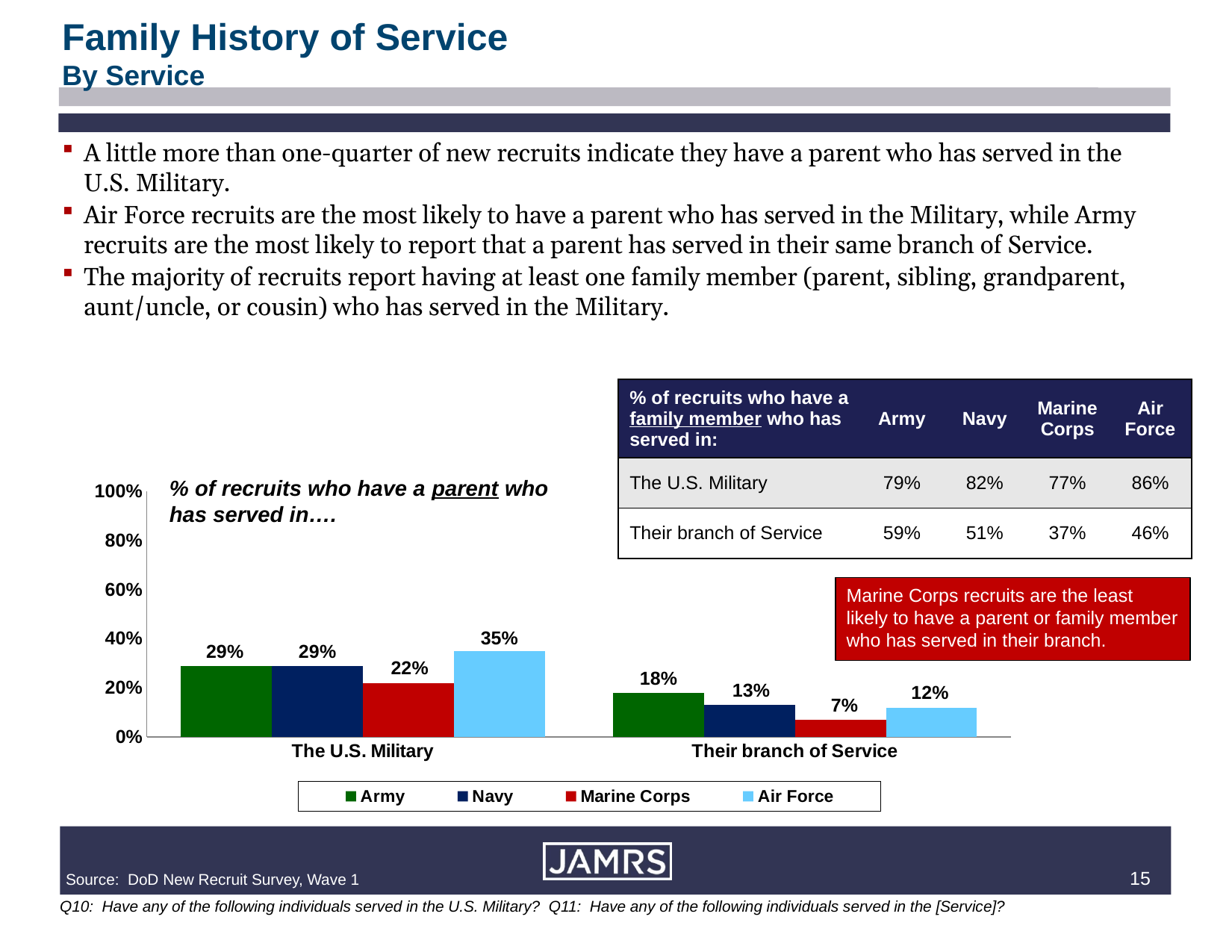

Family History of Service
By Service
A little more than one-quarter of new recruits indicate they have a parent who has served in the U.S. Military.
Air Force recruits are the most likely to have a parent who has served in the Military, while Army recruits are the most likely to report that a parent has served in their same branch of Service.
The majority of recruits report having at least one family member (parent, sibling, grandparent, aunt/uncle, or cousin) who has served in the Military.
| % of recruits who have a family member who has served in: | Army | Navy | Marine Corps | Air Force |
| --- | --- | --- | --- | --- |
| The U.S. Military | 79% | 82% | 77% | 86% |
| Their branch of Service | 59% | 51% | 37% | 46% |

### Chart

| Category | Army | Navy | Marine Corps | Air Force |
|---|---|---|---|---|
| The U.S. Military | 0.29 | 0.29 | 0.22 | 0.35 |
| Their branch of Service | 0.18 | 0.13 | 0.07 | 0.12 |
% of recruits who have a parent who has served in….
Marine Corps recruits are the least likely to have a parent or family member who has served in their branch.
15
Source:  DoD New Recruit Survey, Wave 1
	Q10:  Have any of the following individuals served in the U.S. Military?  Q11:  Have any of the following individuals served in the [Service]?